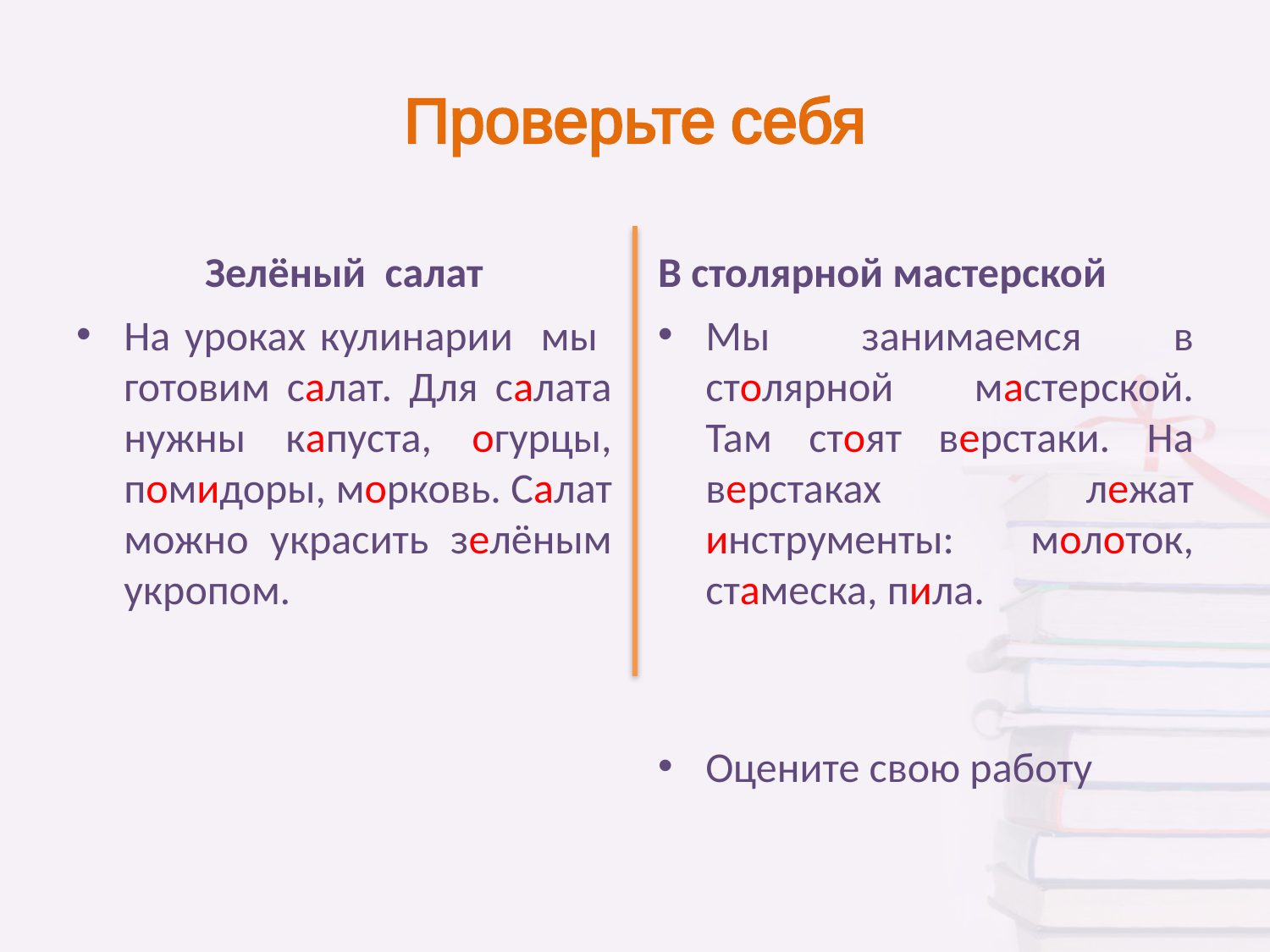

# Проверьте себя
Зелёный  салат
В столярной мастерской
На уроках кулинарии  мы  готовим салат. Для салата нужны капуста, огурцы, помидоры, морковь. Салат можно украсить зелёным укропом.
Мы занимаемся в столярной мастерской. Там стоят верстаки. На верстаках лежат инструменты: молоток, стамеска, пила.

Оцените свою работу